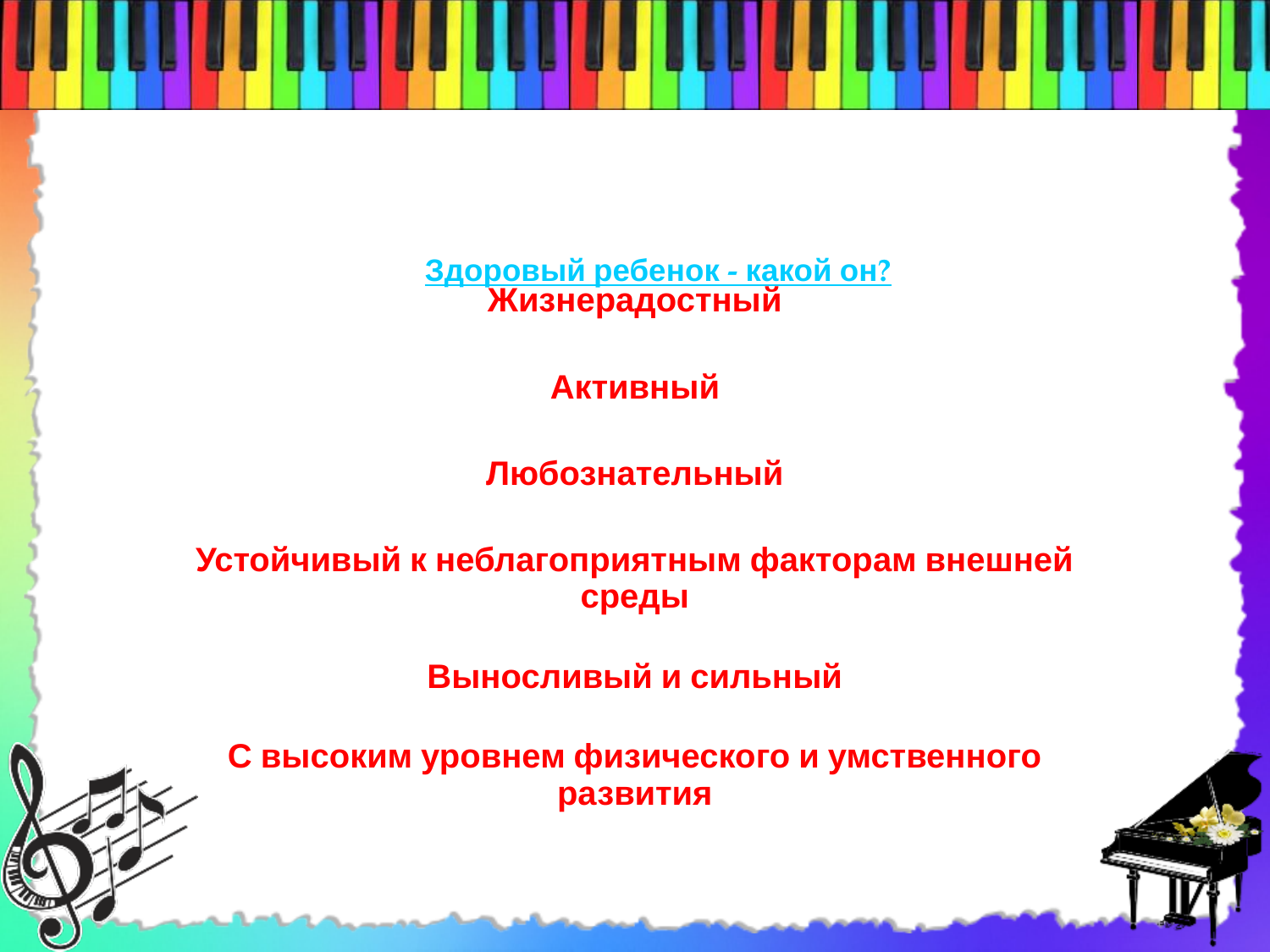

# Здоровый ребенок - какой он?

Жизнерадостный

Активный

Любознательный

Устойчивый к неблагоприятным факторам внешней среды
Выносливый и сильный
С высоким уровнем физического и умственного развития